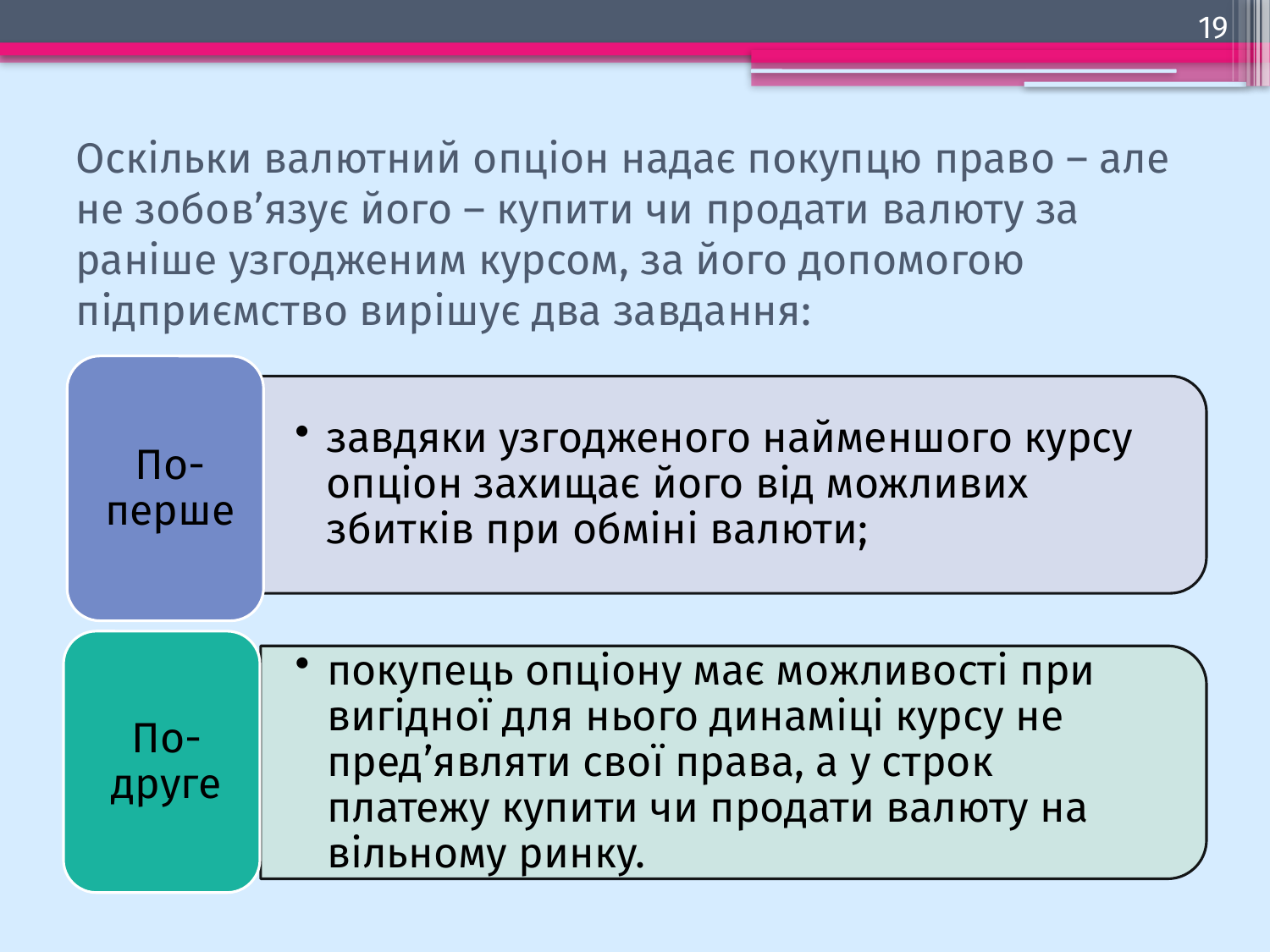

19
# Оскільки валютний опціон надає покупцю право – але не зобов’язує його – купити чи продати валюту за раніше узгодженим курсом, за його допомогою підприємство вирішує два завдання:
завдяки узгодженого найменшого курсу опціон захищає його від можливих збитків при обміні валюти;
По-перше
покупець опціону має можливості при вигідної для нього динаміці курсу не пред’являти свої права, а у строк платежу купити чи продати валюту на вільному ринку.
По-друге